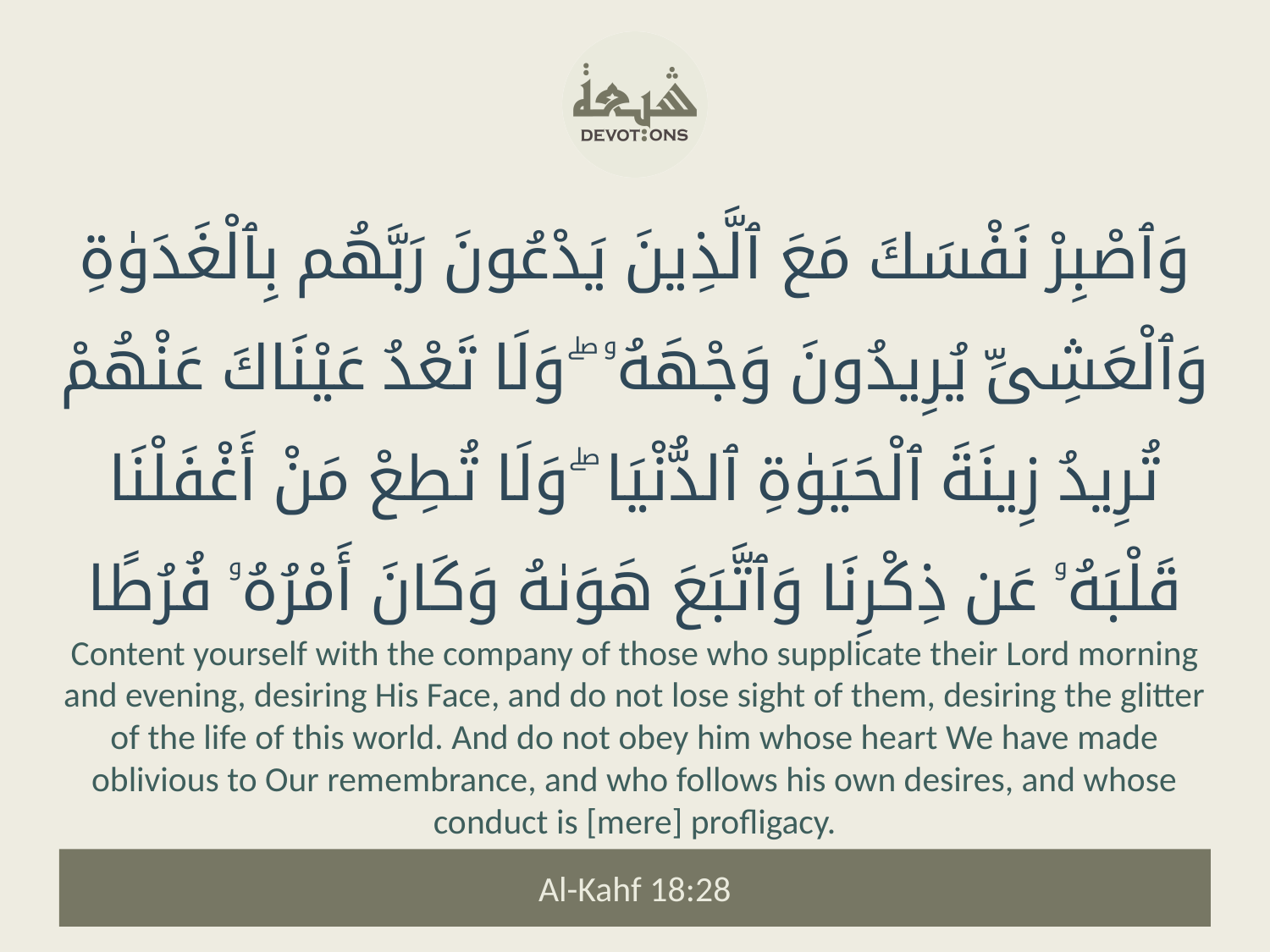

وَٱصْبِرْ نَفْسَكَ مَعَ ٱلَّذِينَ يَدْعُونَ رَبَّهُم بِٱلْغَدَوٰةِ وَٱلْعَشِىِّ يُرِيدُونَ وَجْهَهُۥ ۖ وَلَا تَعْدُ عَيْنَاكَ عَنْهُمْ تُرِيدُ زِينَةَ ٱلْحَيَوٰةِ ٱلدُّنْيَا ۖ وَلَا تُطِعْ مَنْ أَغْفَلْنَا قَلْبَهُۥ عَن ذِكْرِنَا وَٱتَّبَعَ هَوَىٰهُ وَكَانَ أَمْرُهُۥ فُرُطًا
Content yourself with the company of those who supplicate their Lord morning and evening, desiring His Face, and do not lose sight of them, desiring the glitter of the life of this world. And do not obey him whose heart We have made oblivious to Our remembrance, and who follows his own desires, and whose conduct is [mere] profligacy.
Al-Kahf 18:28